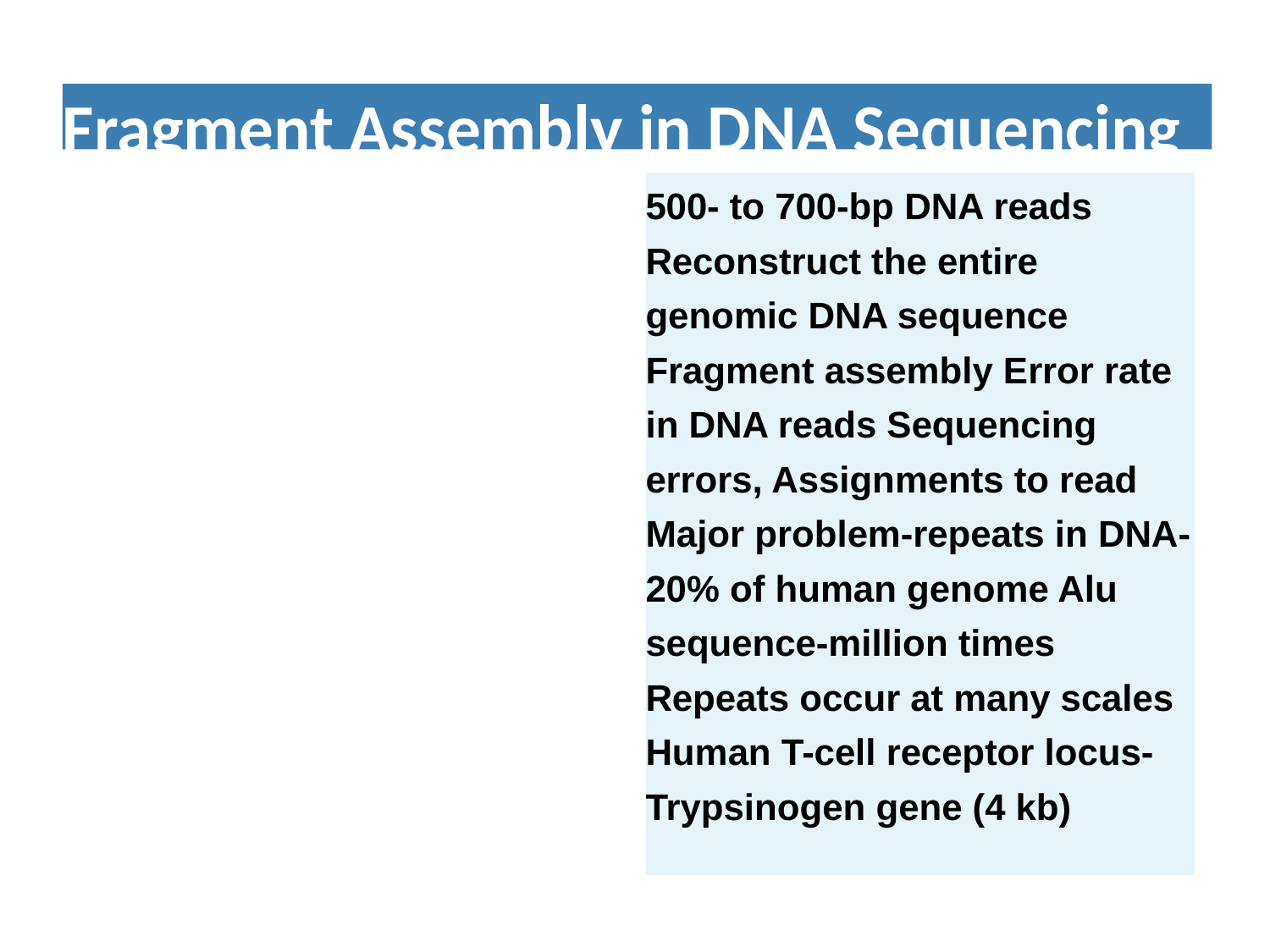

Fragment Assembly in DNA Sequencing
500- to 700-bp DNA reads Reconstruct the entire genomic DNA sequence Fragment assembly Error rate in DNA reads Sequencing errors, Assignments to read Major problem-repeats in DNA-20% of human genome Alu sequence-million times Repeats occur at many scales Human T-cell receptor locus-Trypsinogen gene (4 kb)